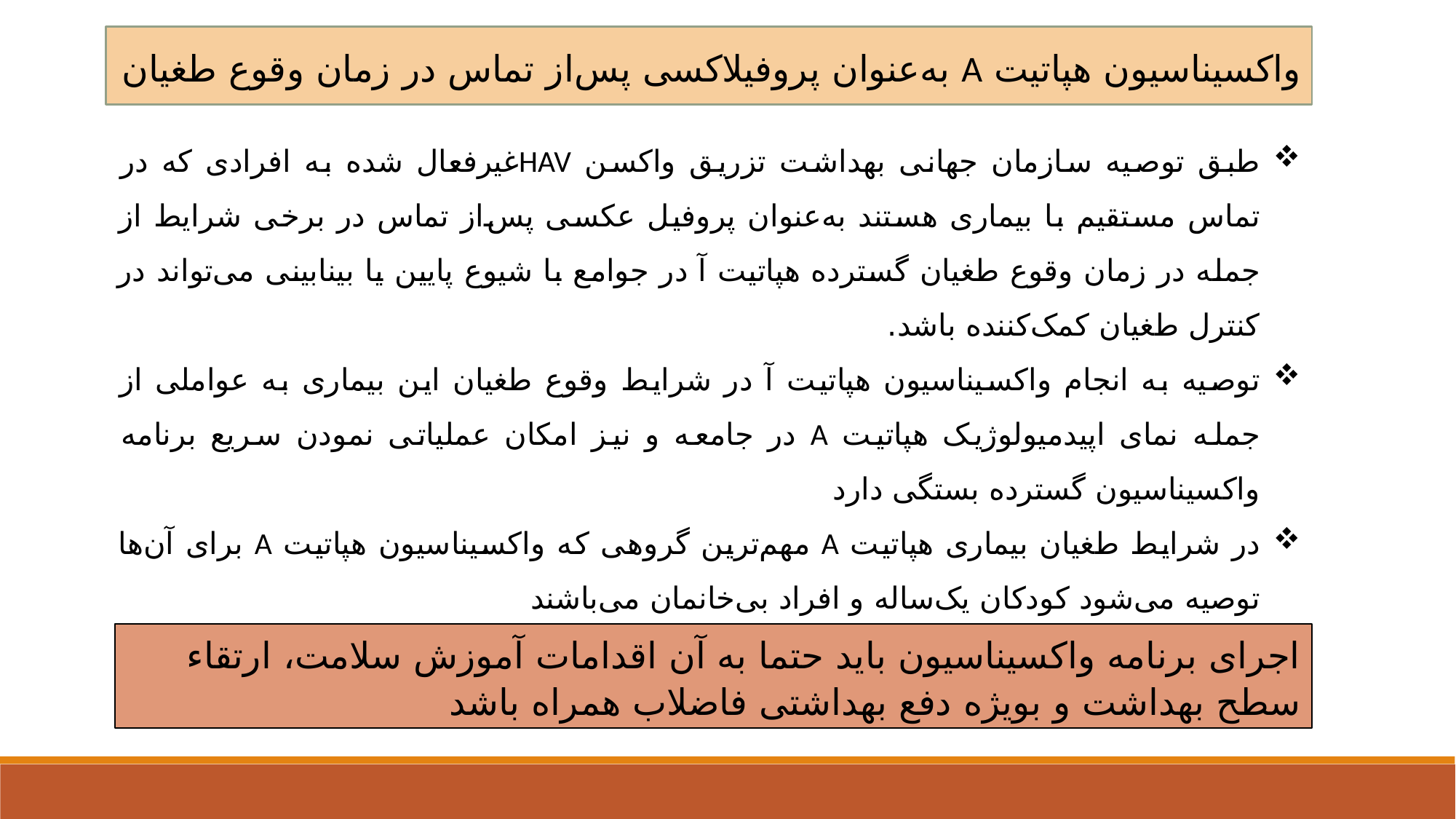

واکسیناسیون هپاتیت A به‌عنوان پروفیلاکسی پس‌از تماس در زمان وقوع طغیان
طبق توصیه سازمان جهانی بهداشت تزریق واکسن HAVغیرفعال شده به افرادی که در تماس مستقیم با بیماری هستند به‌عنوان پروفیل عکسی پس‌از تماس در برخی شرایط از جمله در زمان وقوع طغیان گسترده هپاتیت آ در جوامع با شیوع پایین یا بینابینی می‌تواند در کنترل طغیان کمک‌کننده باشد.
توصیه به انجام واکسیناسیون هپاتیت آ در شرایط وقوع طغیان این بیماری به عواملی از جمله نمای اپیدمیولوژیک هپاتیت A در جامعه و نیز امکان عملیاتی نمودن سریع برنامه واکسیناسیون گسترده بستگی دارد
در شرایط طغیان بیماری هپاتیت A مهم‌ترین گروهی که واکسیناسیون هپاتیت A برای آن‌ها توصیه می‌شود کودکان یک‌ساله و افراد بی‌خانمان می‌باشند
طبق برخی مطالعات در چنین شرایطی حتی استفاده از رژیم تک دوز واکسن نیز می‌تواند نتایج خوبی در به‌همراه داشته باشد
اجرای برنامه واکسیناسیون باید حتما به آن اقدامات آموزش سلامت، ارتقاء سطح بهداشت و بویژه دفع بهداشتی فاضلاب همراه باشد